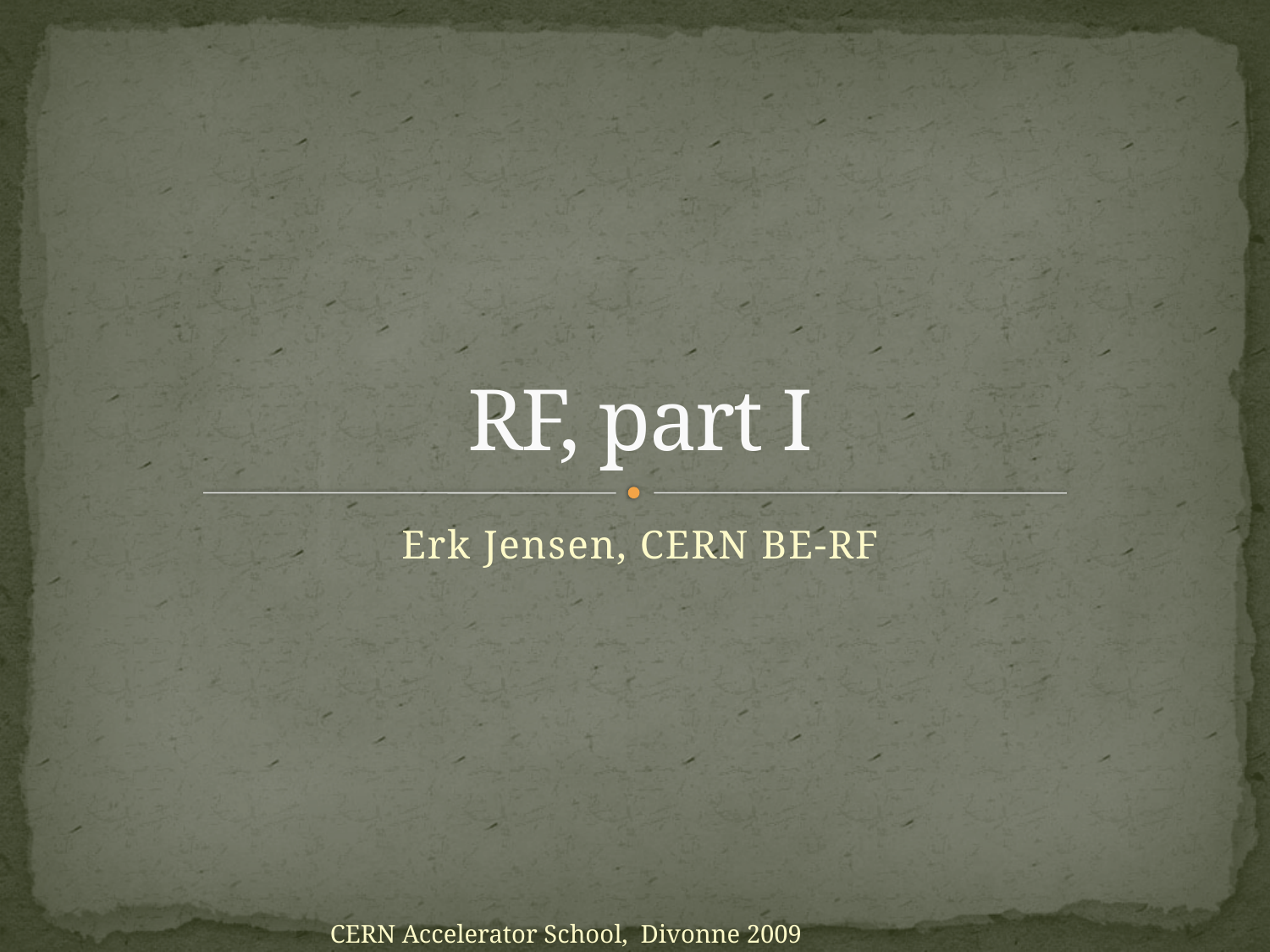

# RF, part I
Erk Jensen, CERN BE-RF